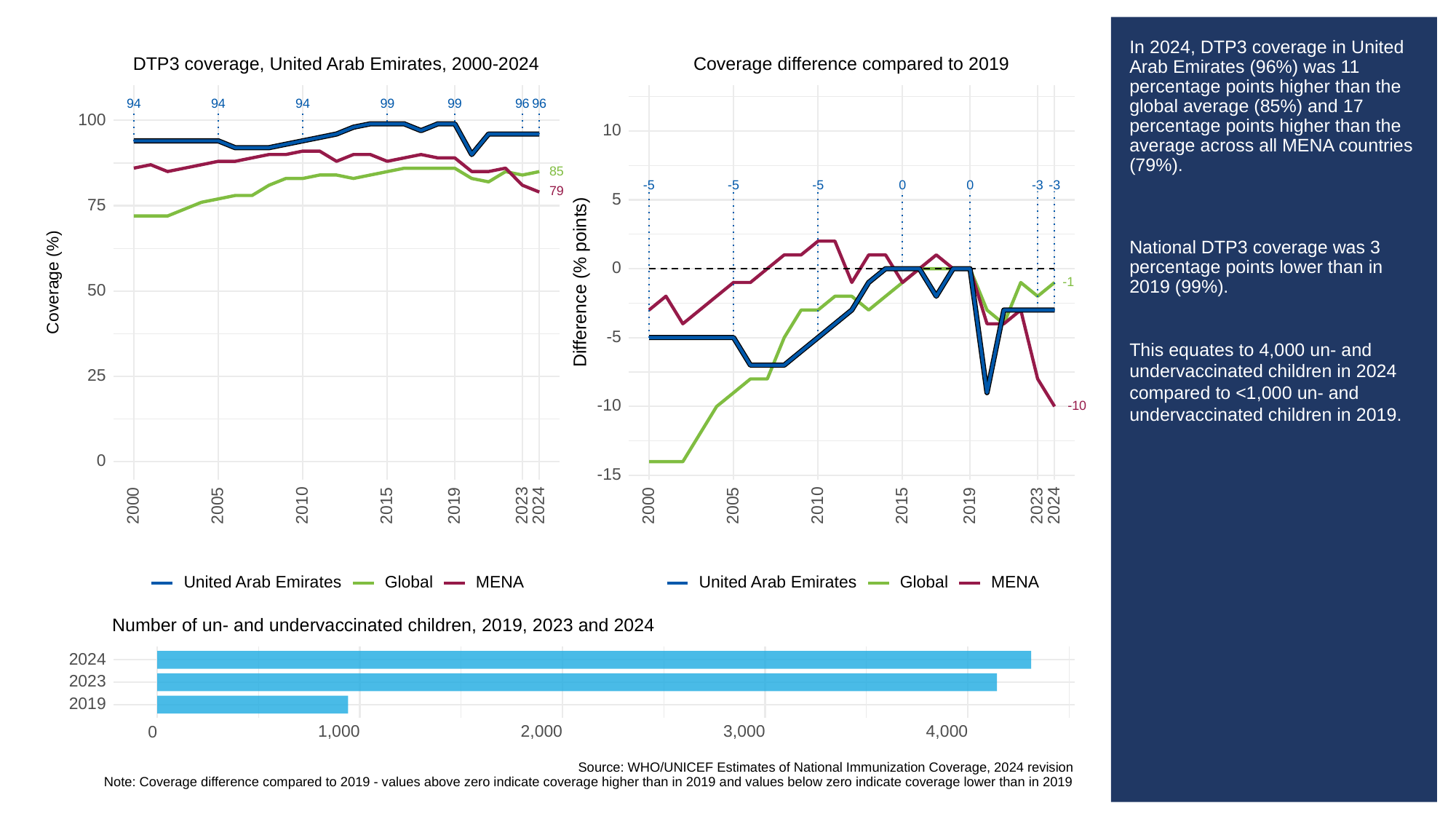

# In 2024, DTP3 coverage in United Arab Emirates (96%) was 11 percentage points higher than the global average (85%) and 17 percentage points higher than the average across all MENA countries (79%).

National DTP3 coverage was 3 percentage points lower than in 2019 (99%).

This equates to 4,000 un- and undervaccinated children in 2024 compared to <1,000 un- and undervaccinated children in 2019.

Coverage difference compared to 2019
DTP3 coverage, United Arab Emirates, 2000-2024

94
94
94
99
99
96
96

100

10

85

-3
-3
0
0
-5
-5
-5
79

5
75

0

Difference (% points)
Coverage (%)
-1
50

-5

25

-10
-10

0

-15

2023
2023
2000
2005
2010
2015
2019
2024
2000
2005
2010
2015
2019
2024
Global
Global
United Arab Emirates
United Arab Emirates
MENA
MENA

Number of un- and undervaccinated children, 2019, 2023 and 2024

2024

2023

2019

1,000
2,000
3,000
4,000
0
Source: WHO/UNICEF Estimates of National Immunization Coverage, 2024 revision
Note: Coverage difference compared to 2019 - values above zero indicate coverage higher than in 2019 and values below zero indicate coverage lower than in 2019